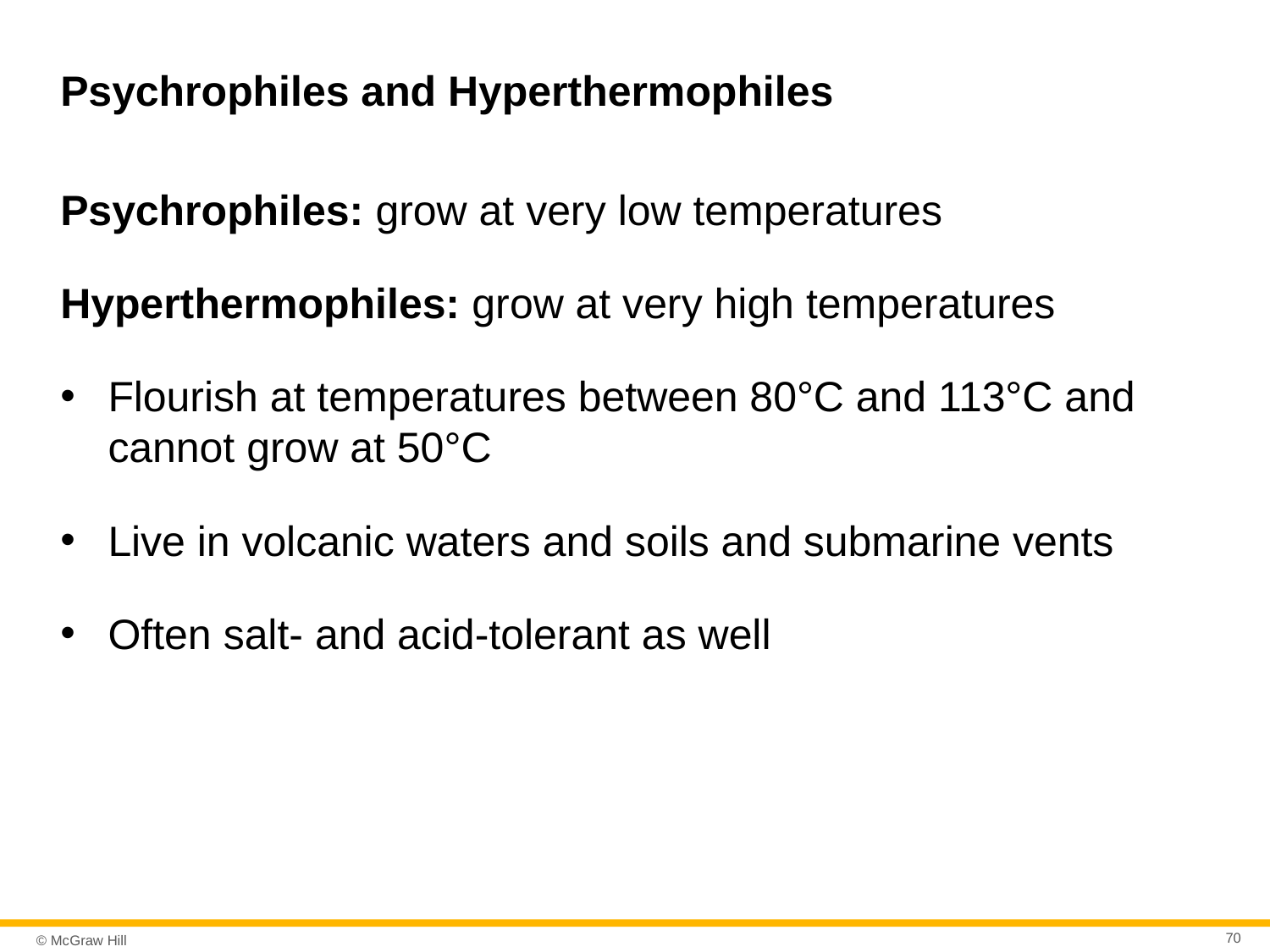

# Psychrophiles and Hyperthermophiles
Psychrophiles: grow at very low temperatures
Hyperthermophiles: grow at very high temperatures
Flourish at temperatures between 80°C and 113°C and cannot grow at 50°C
Live in volcanic waters and soils and submarine vents
Often salt- and acid-tolerant as well